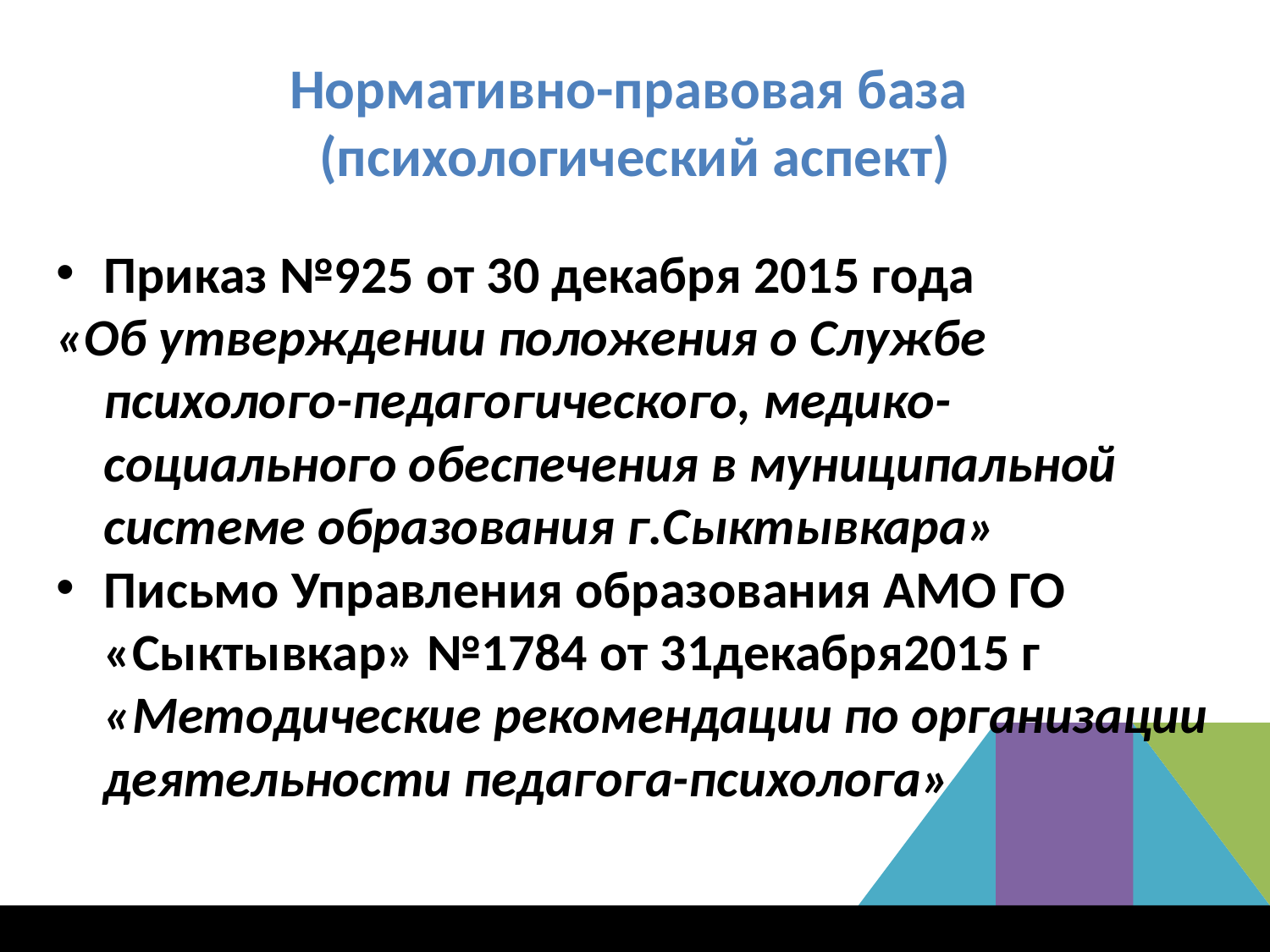

# Нормативно-правовая база (психологический аспект)
Приказ №925 от 30 декабря 2015 года
«Об утверждении положения о Службе психолого-педагогического, медико-социального обеспечения в муниципальной системе образования г.Сыктывкара»
Письмо Управления образования АМО ГО «Сыктывкар» №1784 от 31декабря2015 г  «Методические рекомендации по организации деятельности педагога-психолога»